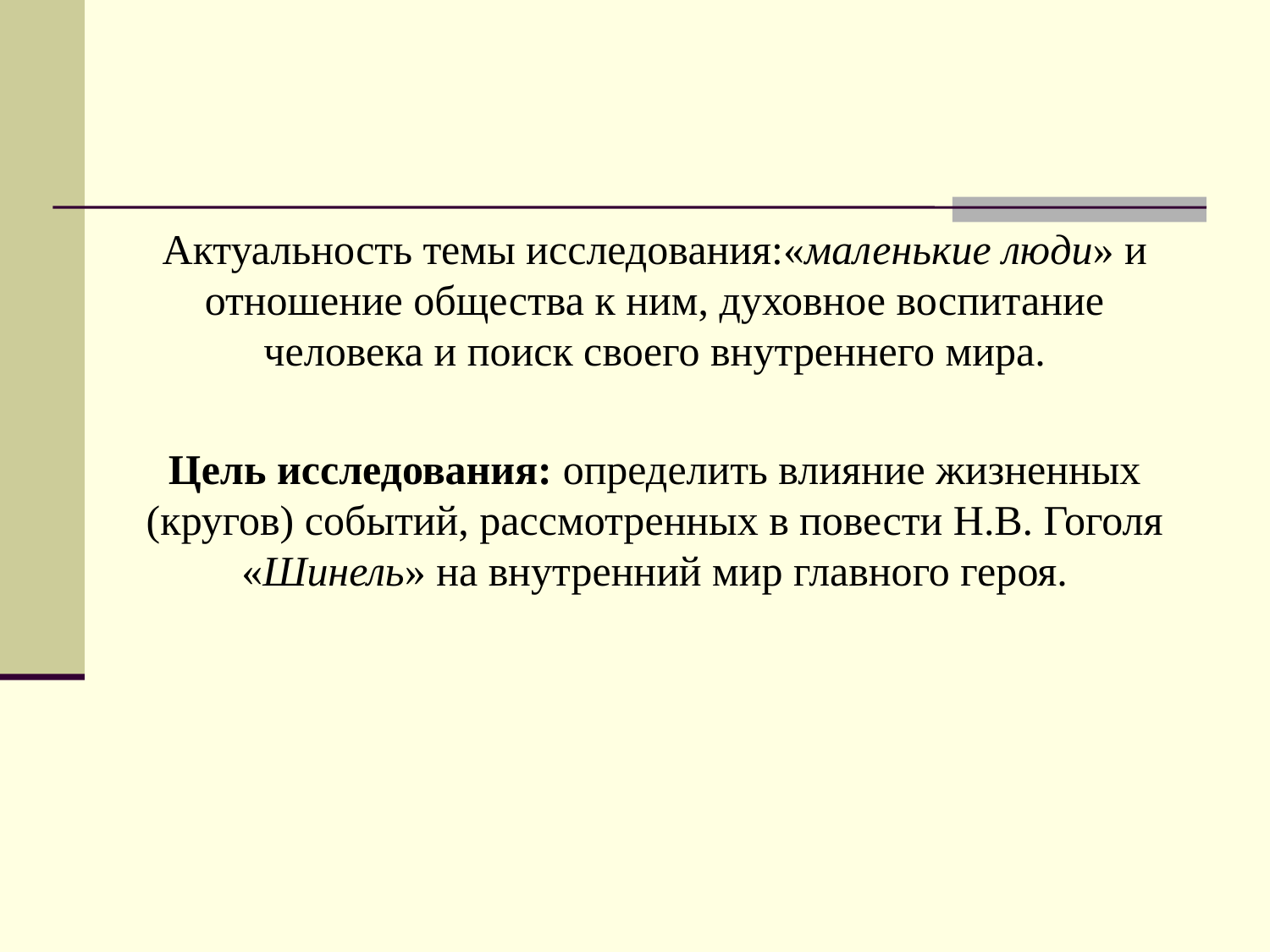

#
Актуальность темы исследования:«маленькие люди» и отношение общества к ним, духовное воспитание человека и поиск своего внутреннего мира.

Цель исследования: определить влияние жизненных (кругов) событий, рассмотренных в повести Н.В. Гоголя «Шинель» на внутренний мир главного героя.